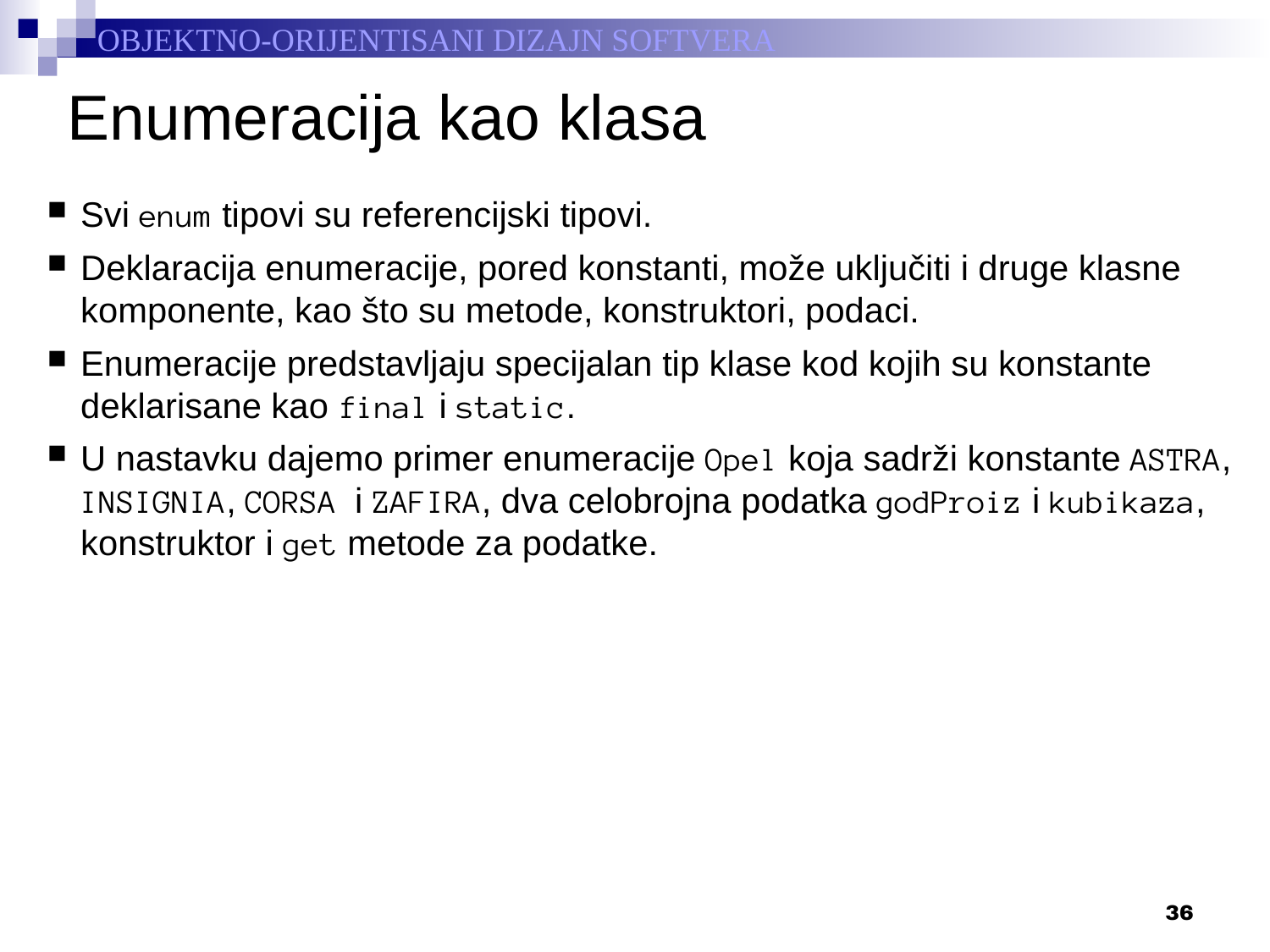

# Enumeracija kao klasa
Svi enum tipovi su referencijski tipovi.
Deklaracija enumeracije, pored konstanti, može uključiti i druge klasne komponente, kao što su metode, konstruktori, podaci.
Enumeracije predstavljaju specijalan tip klase kod kojih su konstante deklarisane kao final i static.
U nastavku dajemo primer enumeracije Opel koja sadrži konstante ASTRA, INSIGNIA, CORSA i ZAFIRA, dva celobrojna podatka godProiz i kubikaza, konstruktor i get metode za podatke.
36